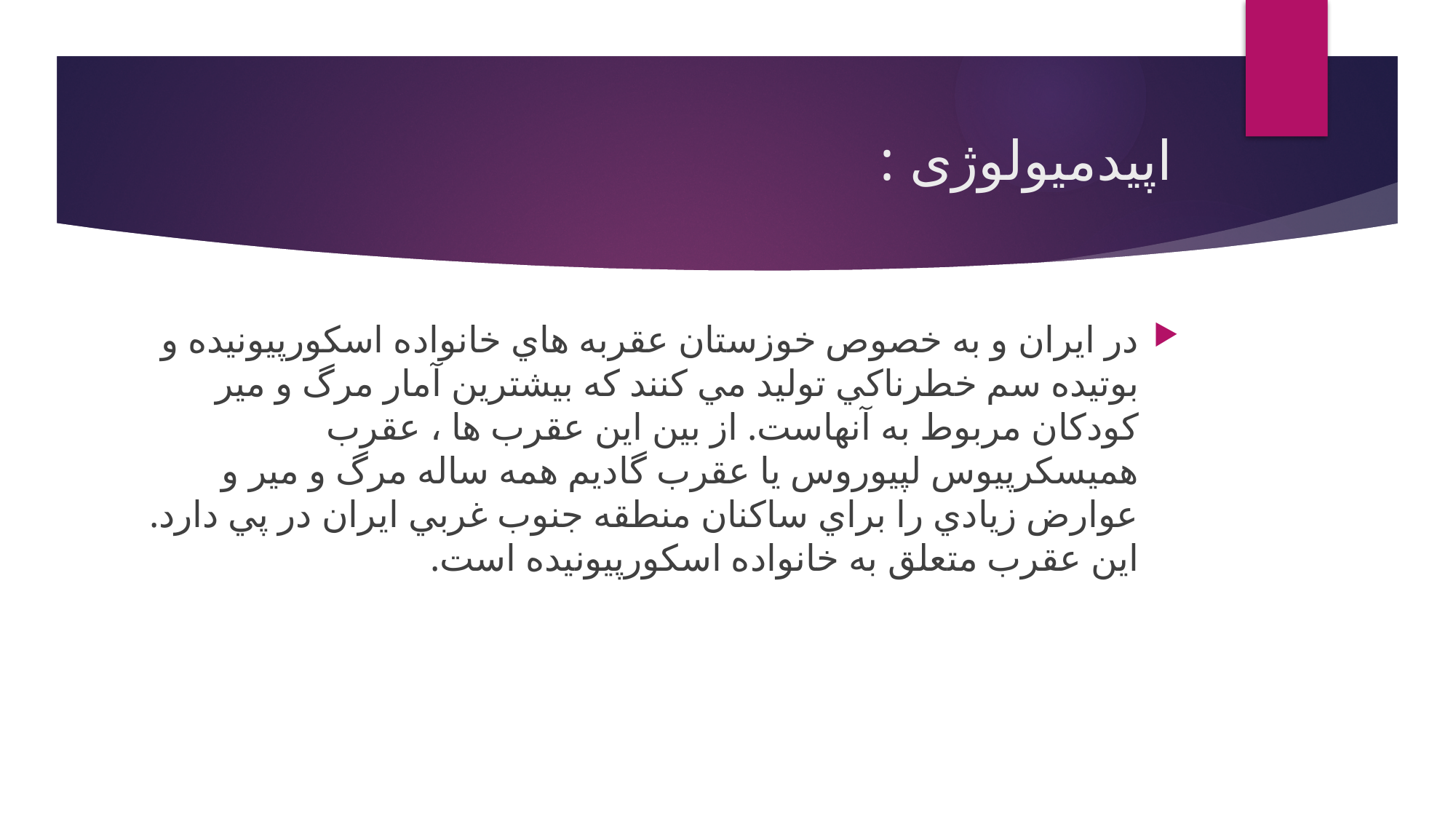

# اپیدمیولوژی :
در ايران و به خصوص خوزستان عقربه هاي خانواده اسكورپيونيده و بوتيده سم خطرناكي توليد مي كنند كه بيشترين آمار مرگ و مير كودكان مربوط به آنهاست. از بين اين عقرب ها ، عقرب هميسكرپيوس لپيوروس يا عقرب گاديم همه ساله مرگ و مير و عوارض زيادي را براي ساكنان منطقه جنوب غربي ايران در پي دارد. اين عقرب متعلق به خانواده اسكورپيونيده است.